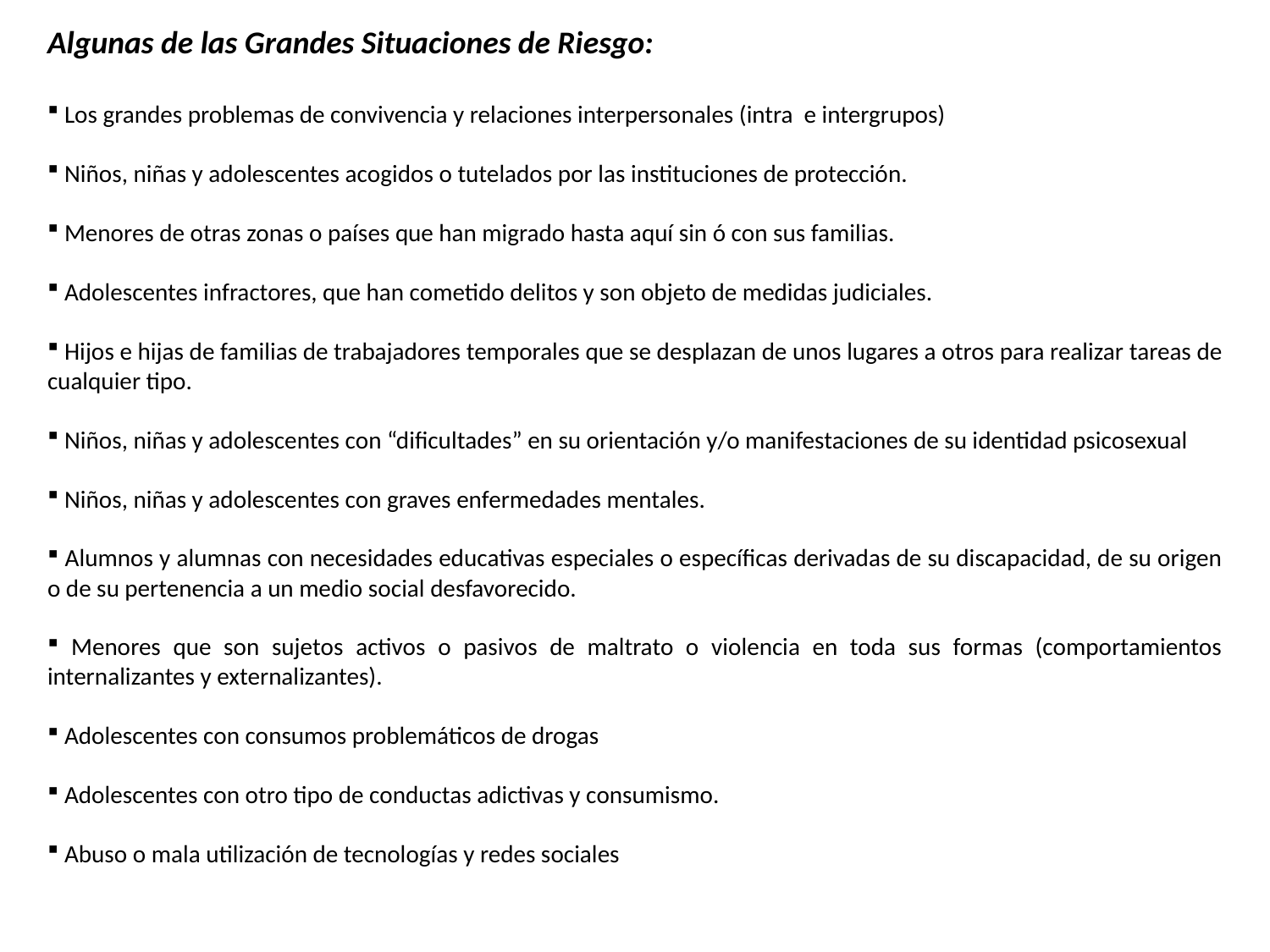

Algunas de las Grandes Situaciones de Riesgo:

 Los grandes problemas de convivencia y relaciones interpersonales (intra  e intergrupos)

 Niños, niñas y adolescentes acogidos o tutelados por las instituciones de protección.

 Menores de otras zonas o países que han migrado hasta aquí sin ó con sus familias.

 Adolescentes infractores, que han cometido delitos y son objeto de medidas judiciales.

 Hijos e hijas de familias de trabajadores temporales que se desplazan de unos lugares a otros para realizar tareas de cualquier tipo.

 Niños, niñas y adolescentes con “dificultades” en su orientación y/o manifestaciones de su identidad psicosexual

 Niños, niñas y adolescentes con graves enfermedades mentales.

 Alumnos y alumnas con necesidades educativas especiales o específicas derivadas de su discapacidad, de su origen o de su pertenencia a un medio social desfavorecido.

 Menores que son sujetos activos o pasivos de maltrato o violencia en toda sus formas (comportamientos internalizantes y externalizantes).

 Adolescentes con consumos problemáticos de drogas

 Adolescentes con otro tipo de conductas adictivas y consumismo.

 Abuso o mala utilización de tecnologías y redes sociales